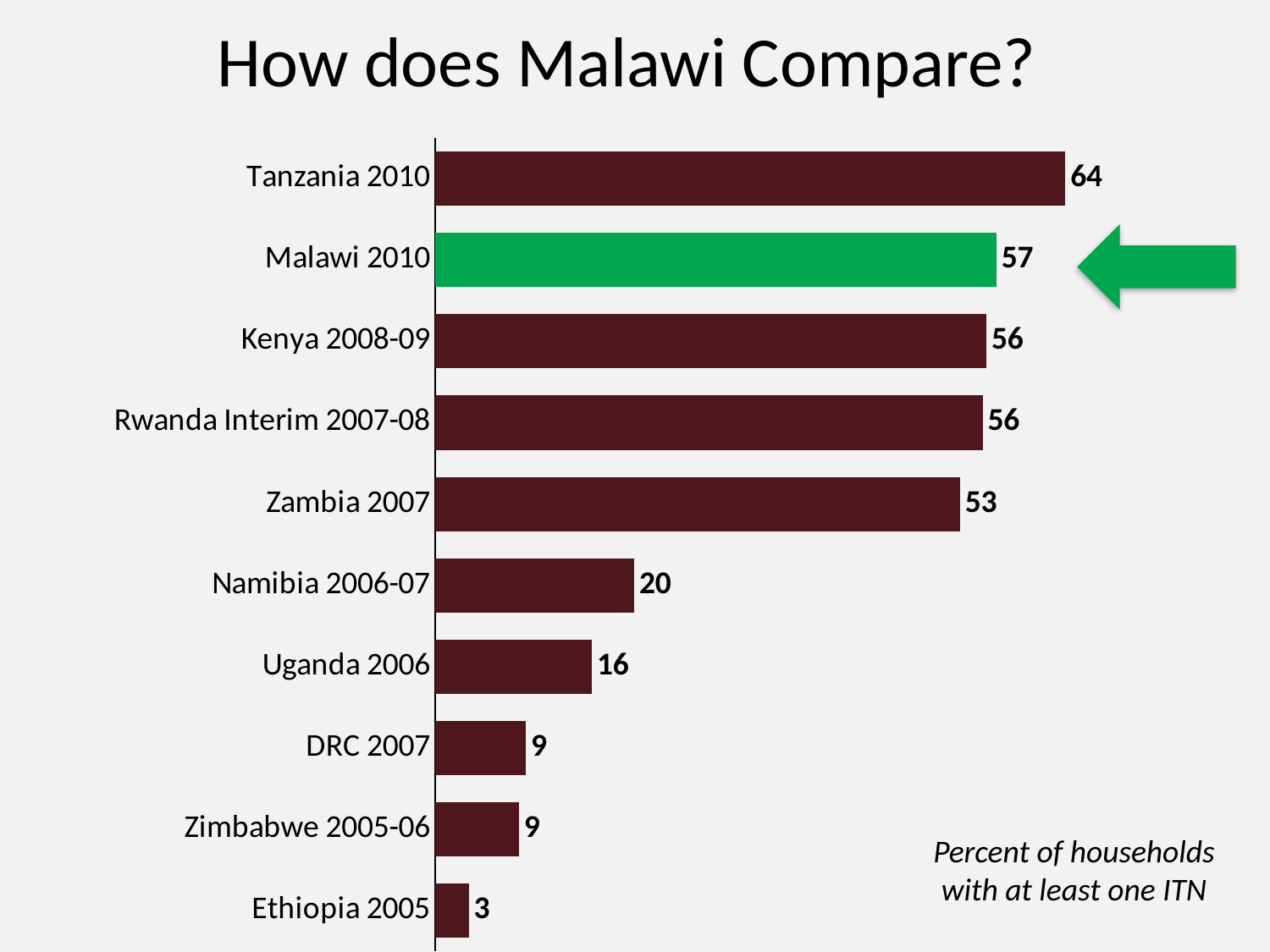

# How does Malawi Compare?

### Chart

| Category | Series 1 |
|---|---|
| Ethiopia 2005 | 3.4 |
| Zimbabwe 2005-06 | 8.5 |
| DRC 2007 | 9.200000000000001 |
| Uganda 2006 | 15.9 |
| Namibia 2006-07 | 20.2 |
| Zambia 2007 | 53.3 |
| Rwanda Interim 2007-08 | 55.6 |
| Kenya 2008-09 | 56.0 |
| Malawi 2010 | 57.0 |
| Tanzania 2010 | 64.0 |
Percent of households with at least one ITN